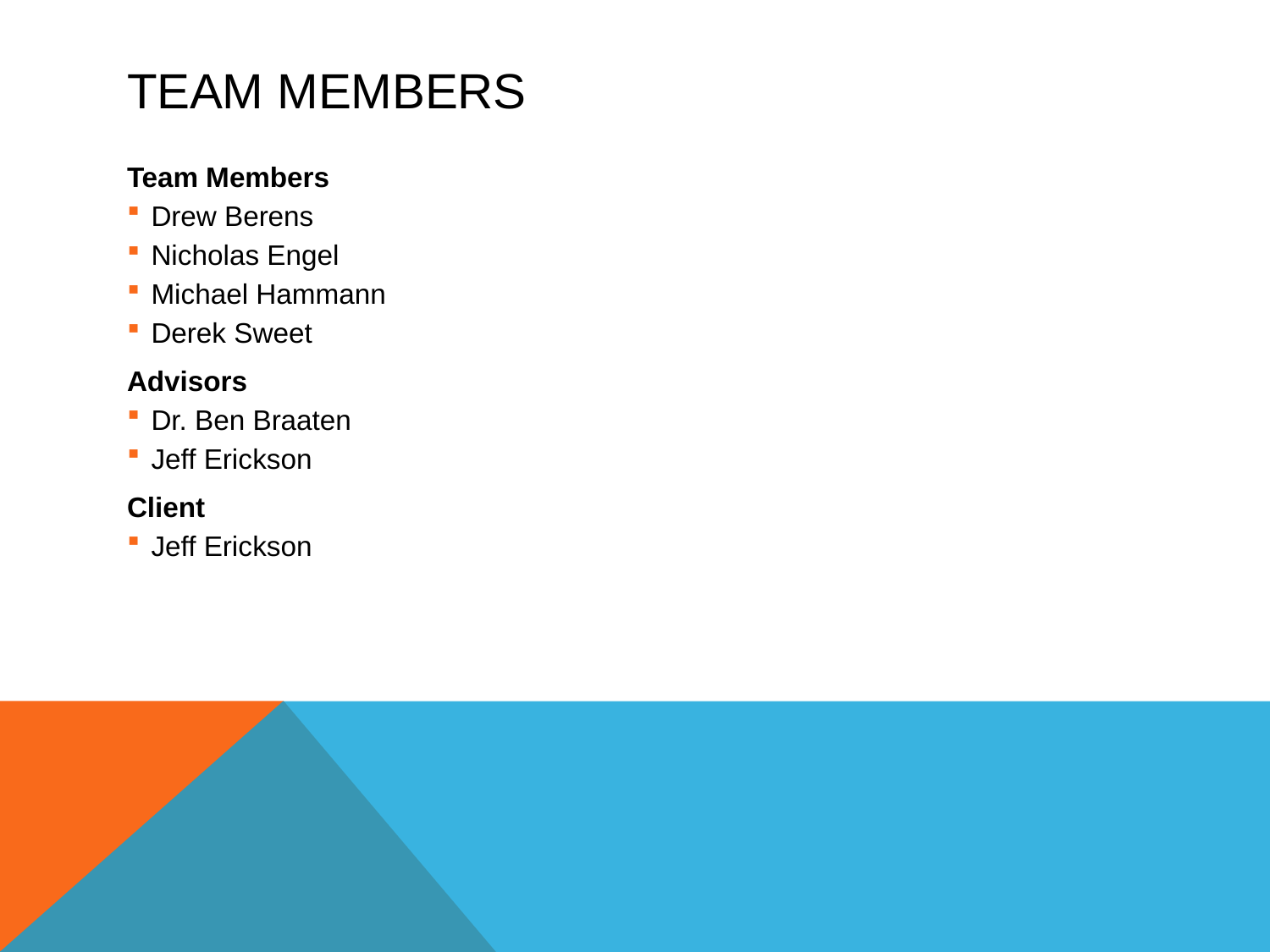

# Team Members
Team Members
Drew Berens
Nicholas Engel
Michael Hammann
Derek Sweet
Advisors
Dr. Ben Braaten
Jeff Erickson
Client
Jeff Erickson